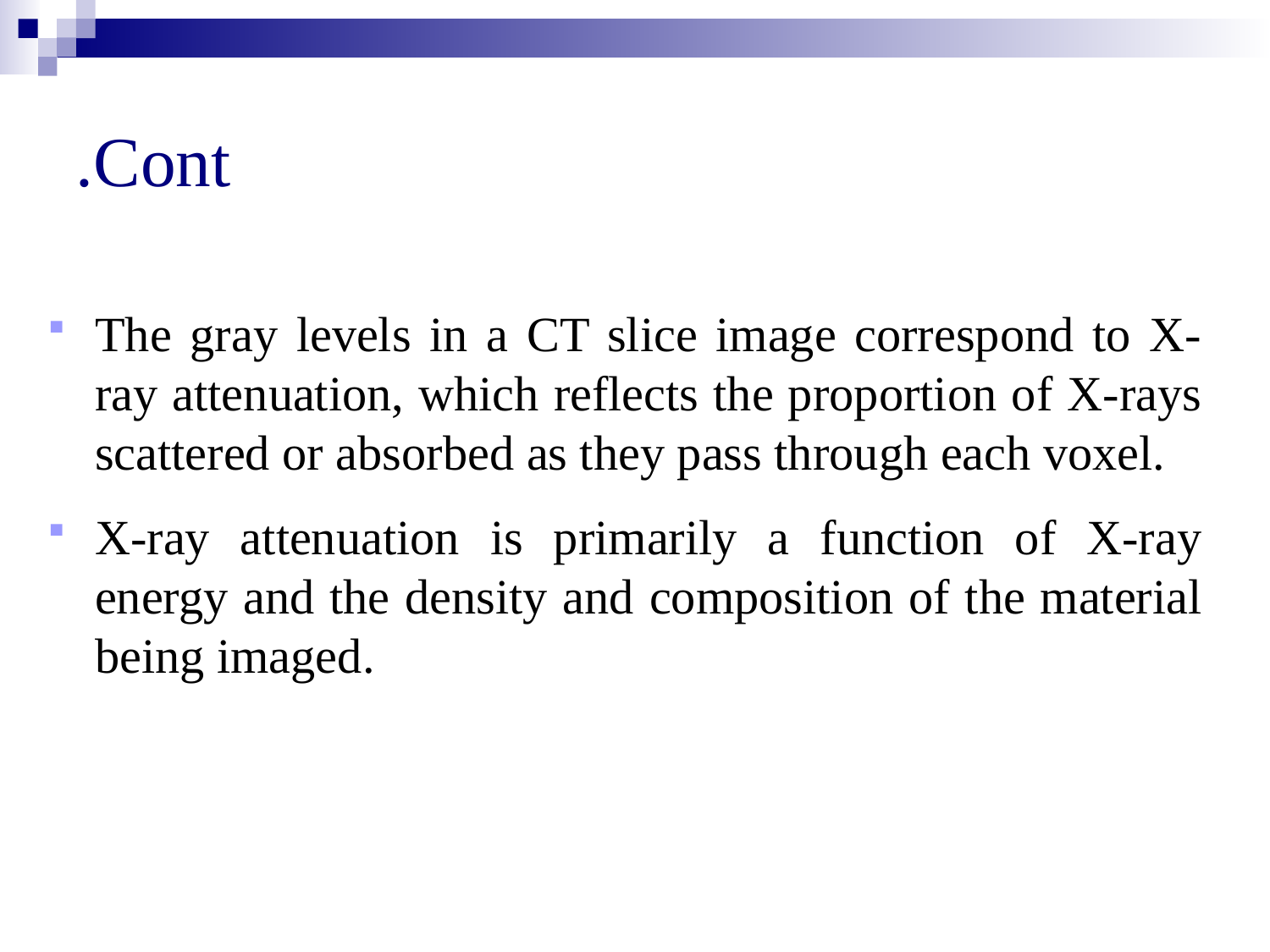

# Cont.
The gray levels in a CT slice image correspond to X-ray attenuation, which reflects the proportion of X-rays scattered or absorbed as they pass through each voxel.
X-ray attenuation is primarily a function of X-ray energy and the density and composition of the material being imaged.